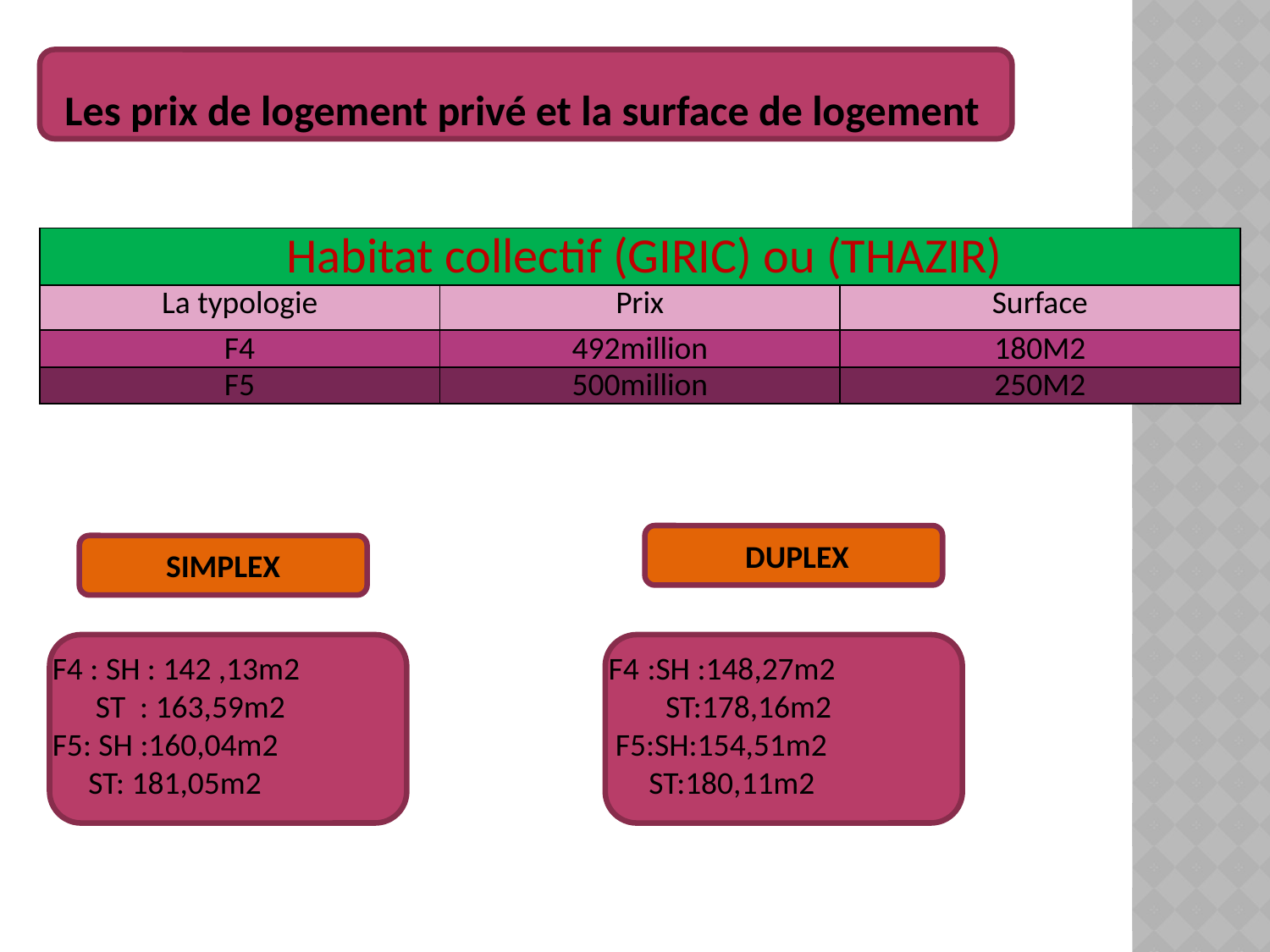

Les prix de logement privé et la surface de logement

| Habitat collectif (GIRIC) ou (THAZIR) |  |  |
| --- | --- | --- |
| La typologie | Prix | Surface |
| F4 | 492million | 180M2 |
| F5 | 500million | 250M2 |
 DUPLEX
 SIMPLEX

F4 : SH : 142 ,13m2                                           F4 :SH :148,27m2
      ST  : 163,59m2                                                     ST:178,16m2
F5: SH :160,04m2                                               F5:SH:154,51m2
     ST: 181,05m2                                                      ST:180,11m2

2008/ 2007